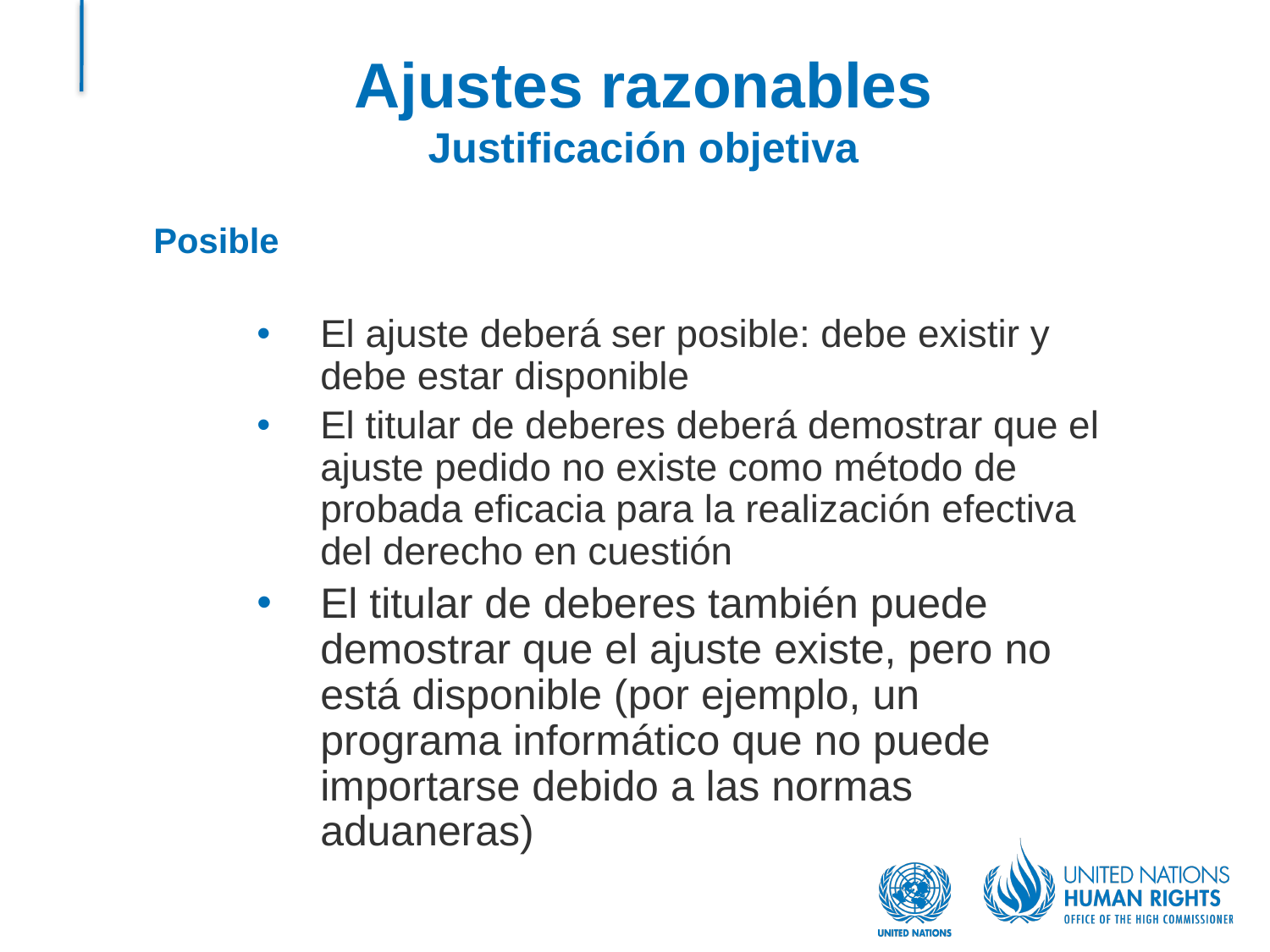

# Ajustes razonables Justificación objetiva
Posible

El ajuste deberá ser posible: debe existir y debe estar disponible
El titular de deberes deberá demostrar que el ajuste pedido no existe como método de probada eficacia para la realización efectiva del derecho en cuestión
El titular de deberes también puede demostrar que el ajuste existe, pero no está disponible (por ejemplo, un programa informático que no puede importarse debido a las normas aduaneras)